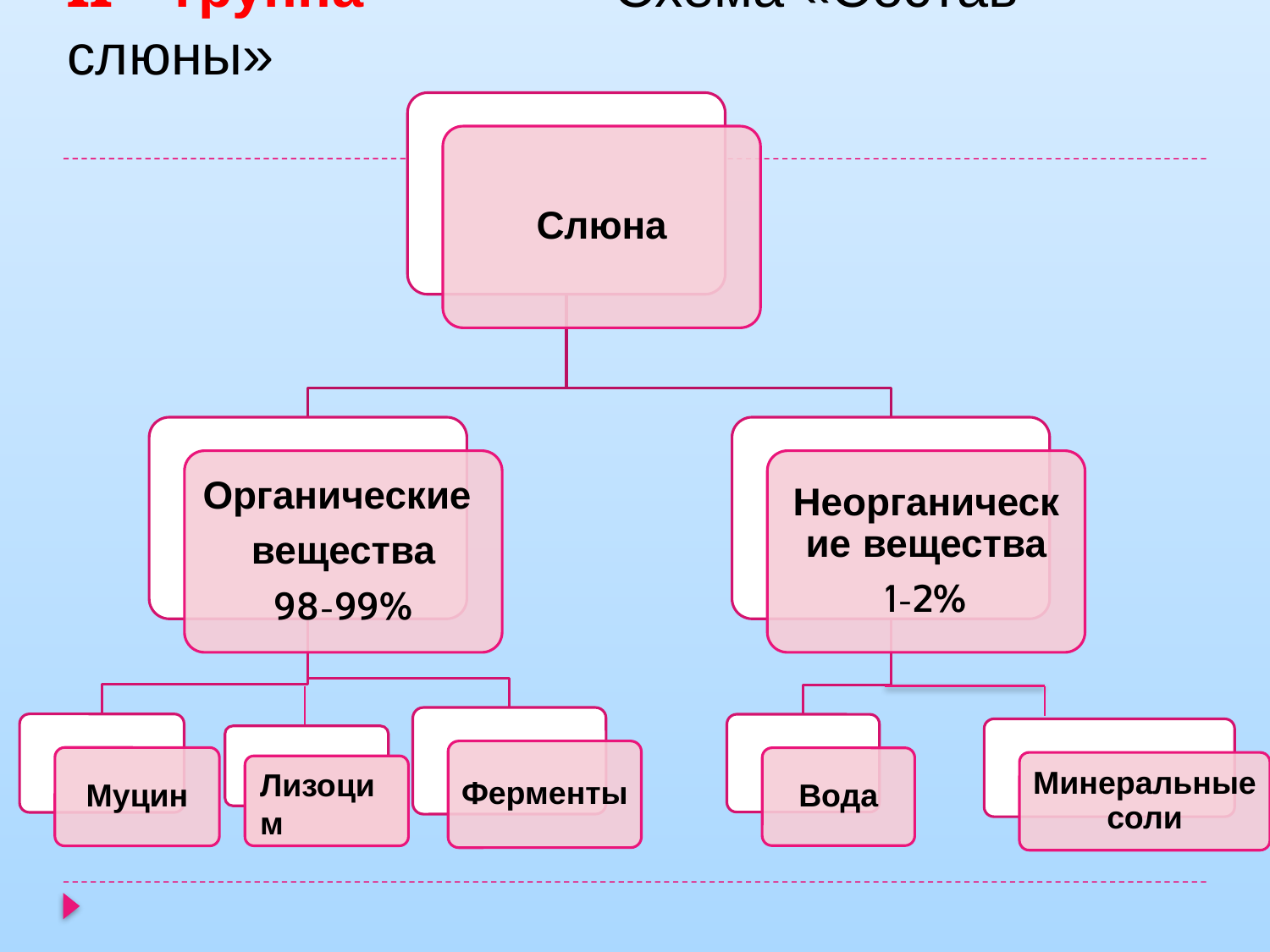

# II – группа                Схема «Состав слюны»
Слюна
Органические
вещества
98-99%
Муцин
Ферменты
Неорганические вещества
1-2%
Вода
Минеральные соли

Лизоцим